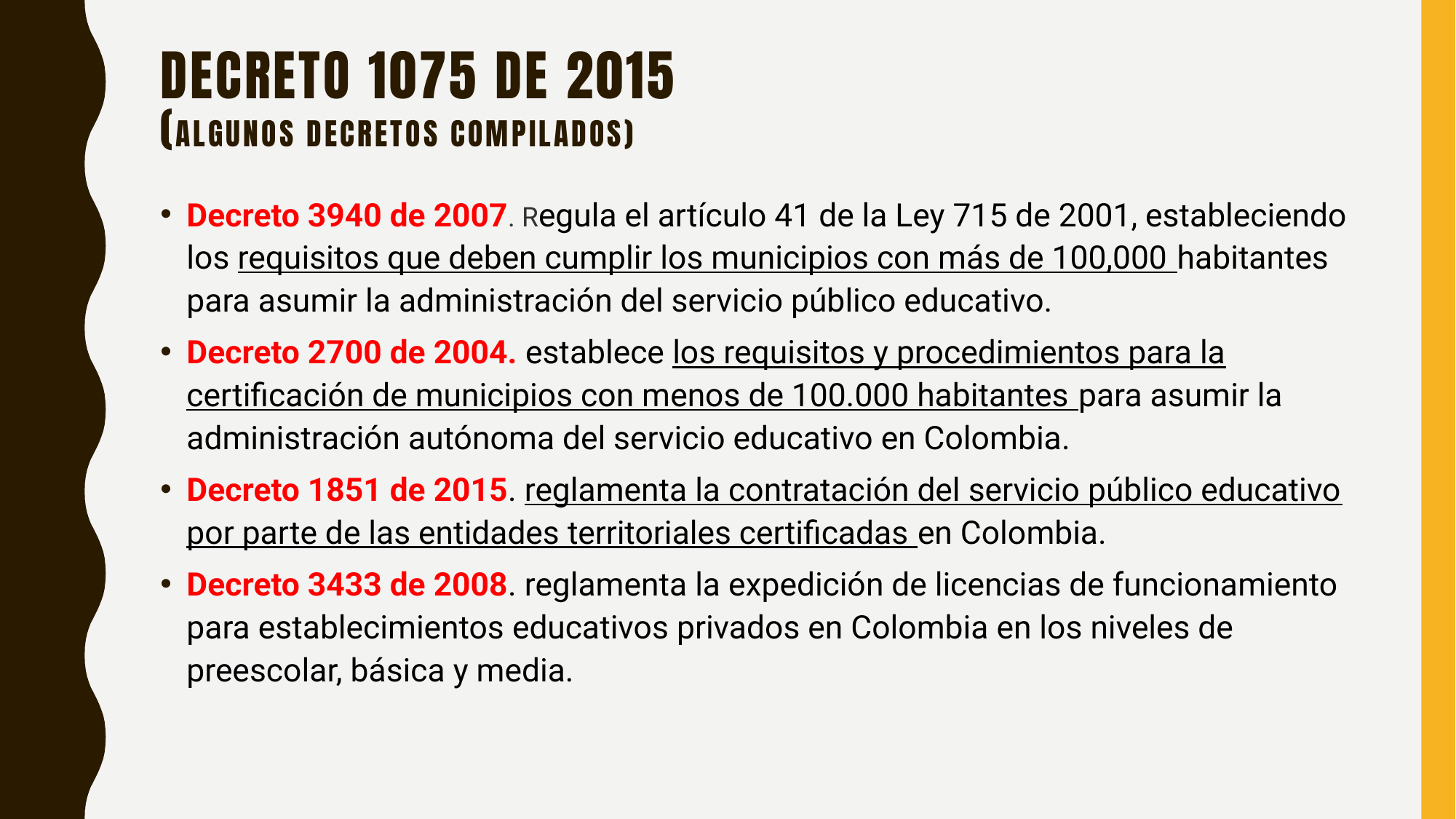

# Decreto 1075 de 2015 (ALGUNOS DECRETOS COMPILADOS)
Decreto 3940 de 2007. Regula el artículo 41 de la Ley 715 de 2001, estableciendo los requisitos que deben cumplir los municipios con más de 100,000 habitantes para asumir la administración del servicio público educativo.
Decreto 2700 de 2004. establece los requisitos y procedimientos para la certificación de municipios con menos de 100.000 habitantes para asumir la administración autónoma del servicio educativo en Colombia.
Decreto 1851 de 2015. reglamenta la contratación del servicio público educativo por parte de las entidades territoriales certificadas en Colombia.
Decreto 3433 de 2008. reglamenta la expedición de licencias de funcionamiento para establecimientos educativos privados en Colombia en los niveles de preescolar, básica y media.